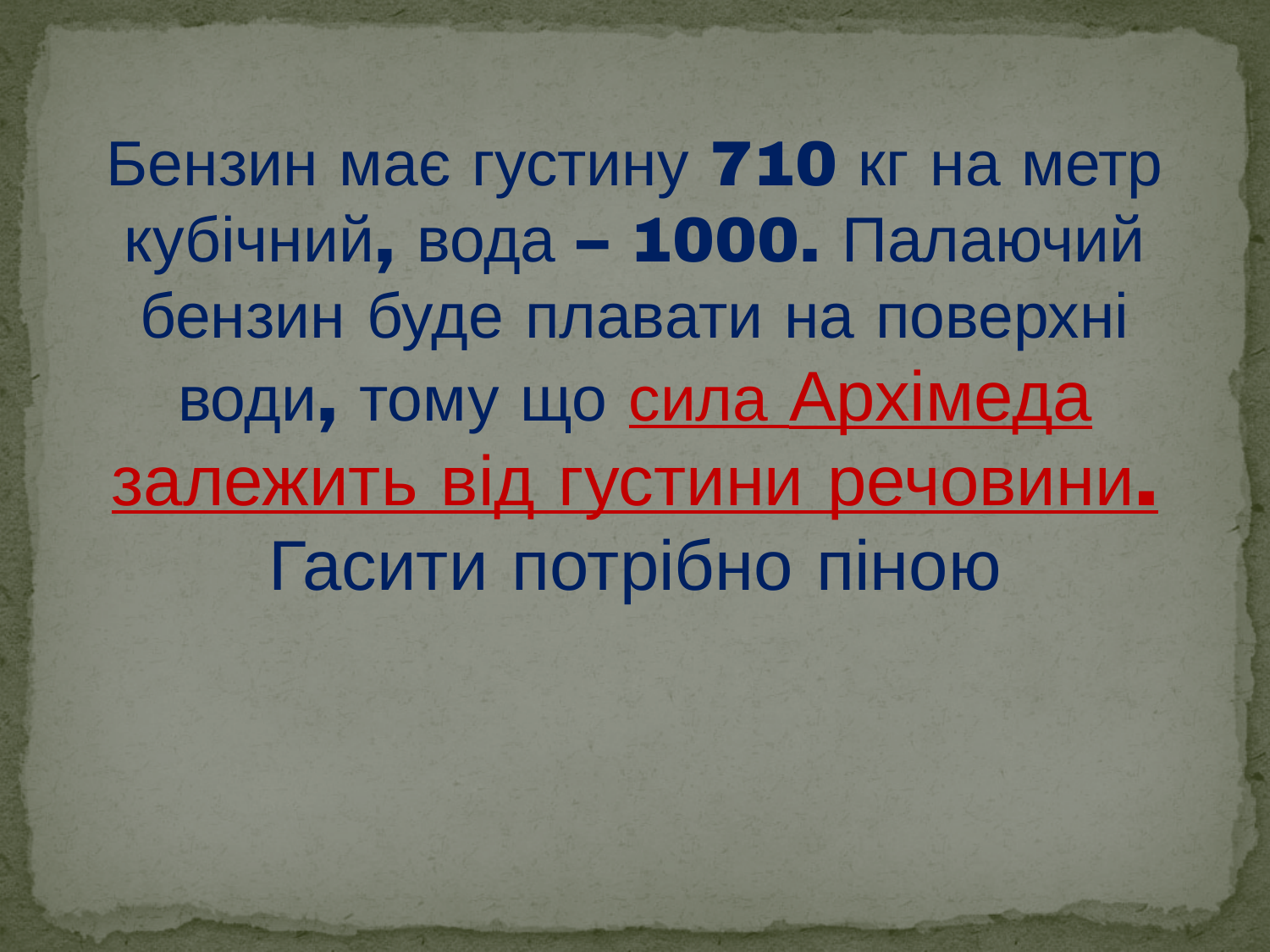

Бензин має густину 710 кг на метр кубічний, вода – 1000. Палаючий бензин буде плавати на поверхні води, тому що сила Архімеда залежить від густини речовини. Гасити потрібно піною